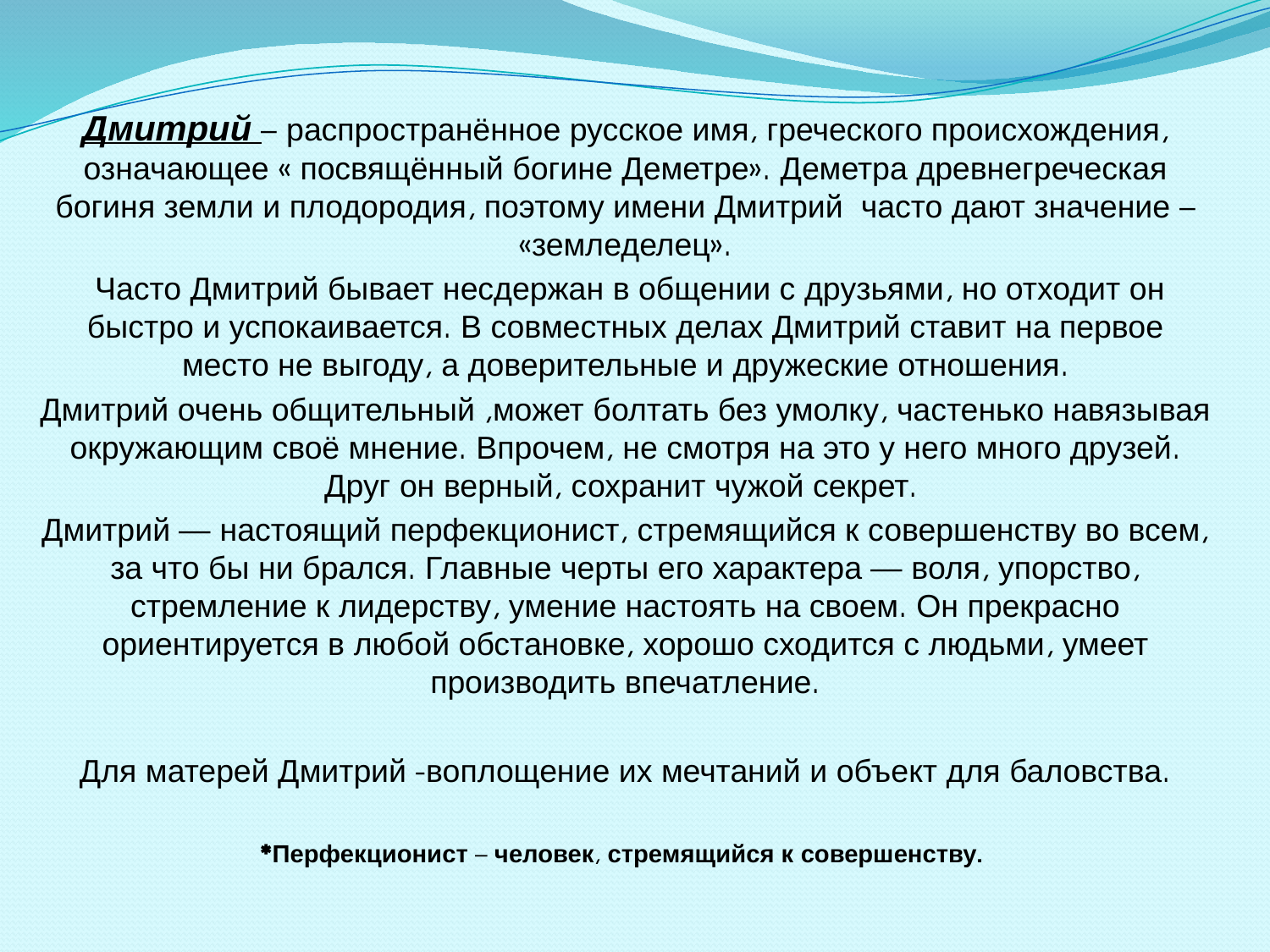

Дмитрий – распространённое русское имя, греческого происхождения, означающее « посвящённый богине Деметре». Деметра древнегреческая богиня земли и плодородия, поэтому имени Дмитрий  часто дают значение – «земледелец».
 Часто Дмитрий бывает несдержан в общении с друзьями, но отходит он быстро и успокаивается. В совместных делах Дмитрий ставит на первое место не выгоду, а доверительные и дружеские отношения.
Дмитрий очень общительный ,может болтать без умолку, частенько навязывая окружающим своё мнение. Впрочем, не смотря на это у него много друзей. Друг он верный, сохранит чужой секрет.
Дмитрий — настоящий перфекционист, стремящийся к совершенству во всем, за что бы ни брался. Главные черты его характера — воля, упорство, стремление к лидерству, умение настоять на своем. Он прекрасно ориентируется в любой обстановке, хорошо сходится с людьми, умеет производить впечатление.

Для матерей Дмитрий -воплощение их мечтаний и объект для баловства.

*Перфекционист – человек, стремящийся к совершенству.